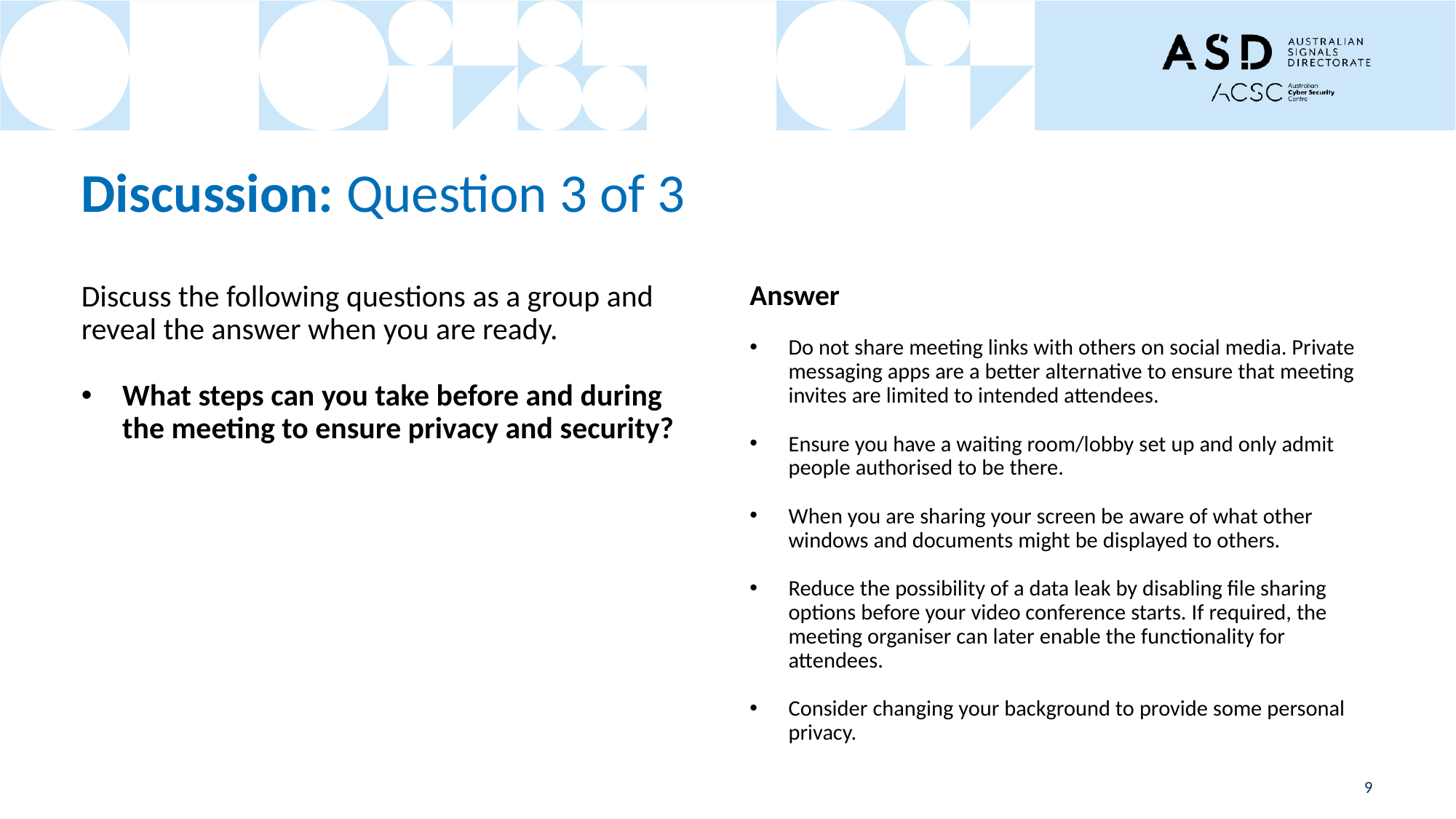

# Discussion: Question 3 of 3
Discuss the following questions as a group and reveal the answer when you are ready.
What steps can you take before and during the meeting to ensure privacy and security?

Answer
Do not share meeting links with others on social media. Private messaging apps are a better alternative to ensure that meeting invites are limited to intended attendees.
Ensure you have a waiting room/lobby set up and only admit people authorised to be there.
When you are sharing your screen be aware of what other windows and documents might be displayed to others.
Reduce the possibility of a data leak by disabling file sharing options before your video conference starts. If required, the meeting organiser can later enable the functionality for attendees.
Consider changing your background to provide some personal privacy.
9